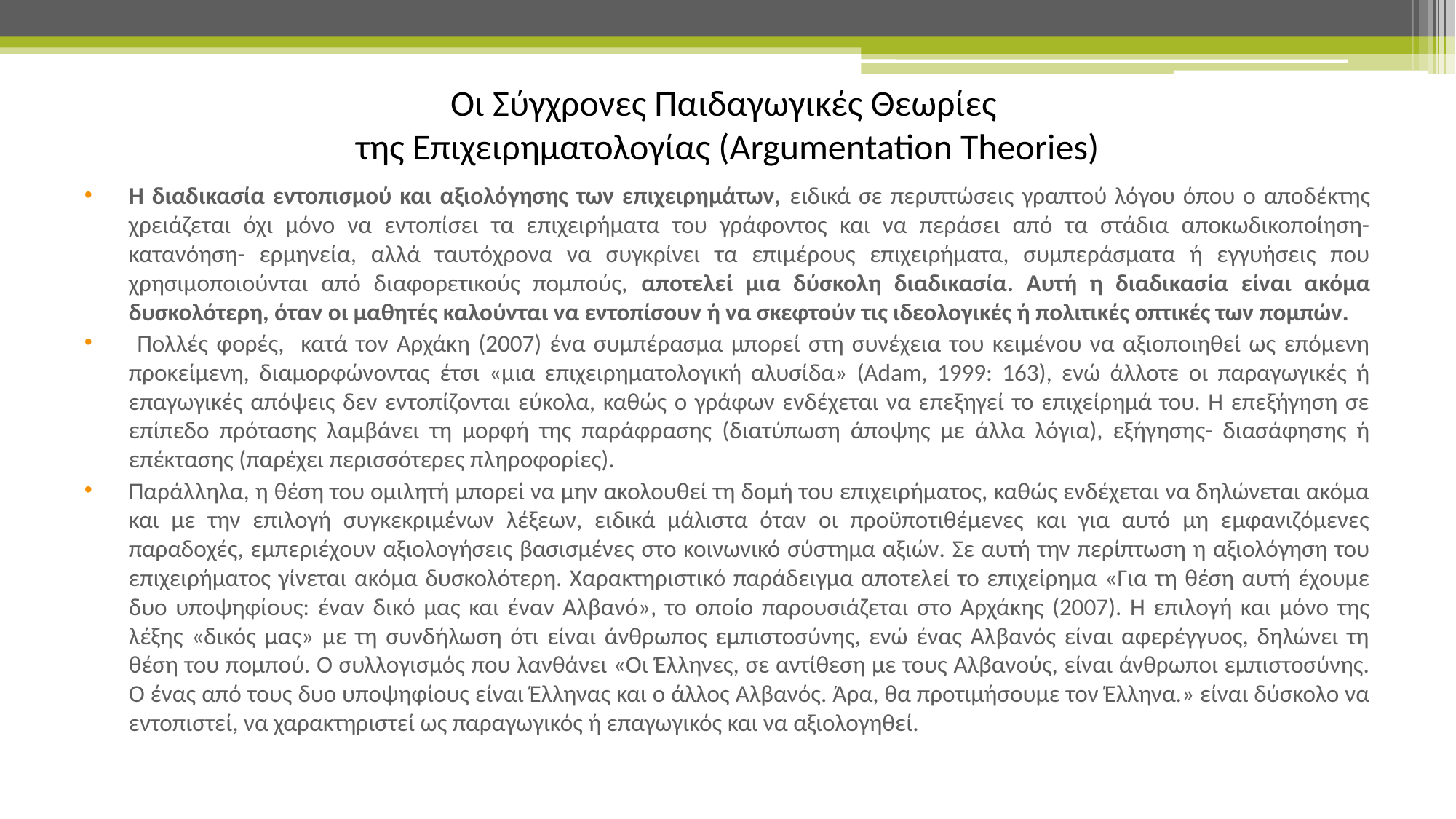

# Οι Σύγχρονες Παιδαγωγικές Θεωρίες της Επιχειρηματολογίας (Argumentation Theories)
Η διαδικασία εντοπισμού και αξιολόγησης των επιχειρημάτων, ειδικά σε περιπτώσεις γραπτού λόγου όπου ο αποδέκτης χρειάζεται όχι μόνο να εντοπίσει τα επιχειρήματα του γράφοντος και να περάσει από τα στάδια αποκωδικοποίηση- κατανόηση- ερμηνεία, αλλά ταυτόχρονα να συγκρίνει τα επιμέρους επιχειρήματα, συμπεράσματα ή εγγυήσεις που χρησιμοποιούνται από διαφορετικούς πομπούς, αποτελεί μια δύσκολη διαδικασία. Αυτή η διαδικασία είναι ακόμα δυσκολότερη, όταν οι μαθητές καλούνται να εντοπίσουν ή να σκεφτούν τις ιδεολογικές ή πολιτικές οπτικές των πομπών.
 Πολλές φορές,  κατά τον Αρχάκη (2007) ένα συμπέρασμα μπορεί στη συνέχεια του κειμένου να αξιοποιηθεί ως επόμενη προκείμενη, διαμορφώνοντας έτσι «μια επιχειρηματολογική αλυσίδα» (Adam, 1999: 163), ενώ άλλοτε οι παραγωγικές ή επαγωγικές απόψεις δεν εντοπίζονται εύκολα, καθώς ο γράφων ενδέχεται να επεξηγεί το επιχείρημά του. Η επεξήγηση σε επίπεδο πρότασης λαμβάνει τη μορφή της παράφρασης (διατύπωση άποψης με άλλα λόγια), εξήγησης- διασάφησης ή επέκτασης (παρέχει περισσότερες πληροφορίες).
Παράλληλα, η θέση του ομιλητή μπορεί να μην ακολουθεί τη δομή του επιχειρήματος, καθώς ενδέχεται να δηλώνεται ακόμα και με την επιλογή συγκεκριμένων λέξεων, ειδικά μάλιστα όταν οι προϋποτιθέμενες και για αυτό μη εμφανιζόμενες παραδοχές, εμπεριέχουν αξιολογήσεις βασισμένες στο κοινωνικό σύστημα αξιών. Σε αυτή την περίπτωση η αξιολόγηση του επιχειρήματος γίνεται ακόμα δυσκολότερη. Χαρακτηριστικό παράδειγμα αποτελεί το επιχείρημα «Για τη θέση αυτή έχουμε δυο υποψηφίους: έναν δικό μας και έναν Αλβανό», το οποίο παρουσιάζεται στο Αρχάκης (2007). Η επιλογή και μόνο της λέξης «δικός μας» με τη συνδήλωση ότι είναι άνθρωπος εμπιστοσύνης, ενώ ένας Αλβανός είναι αφερέγγυος, δηλώνει τη θέση του πομπού. Ο συλλογισμός που λανθάνει «Οι Έλληνες, σε αντίθεση με τους Αλβανούς, είναι άνθρωποι εμπιστοσύνης. Ο ένας από τους δυο υποψηφίους είναι Έλληνας και ο άλλος Αλβανός. Άρα, θα προτιμήσουμε τον Έλληνα.» είναι δύσκολο να εντοπιστεί, να χαρακτηριστεί ως παραγωγικός ή επαγωγικός και να αξιολογηθεί.